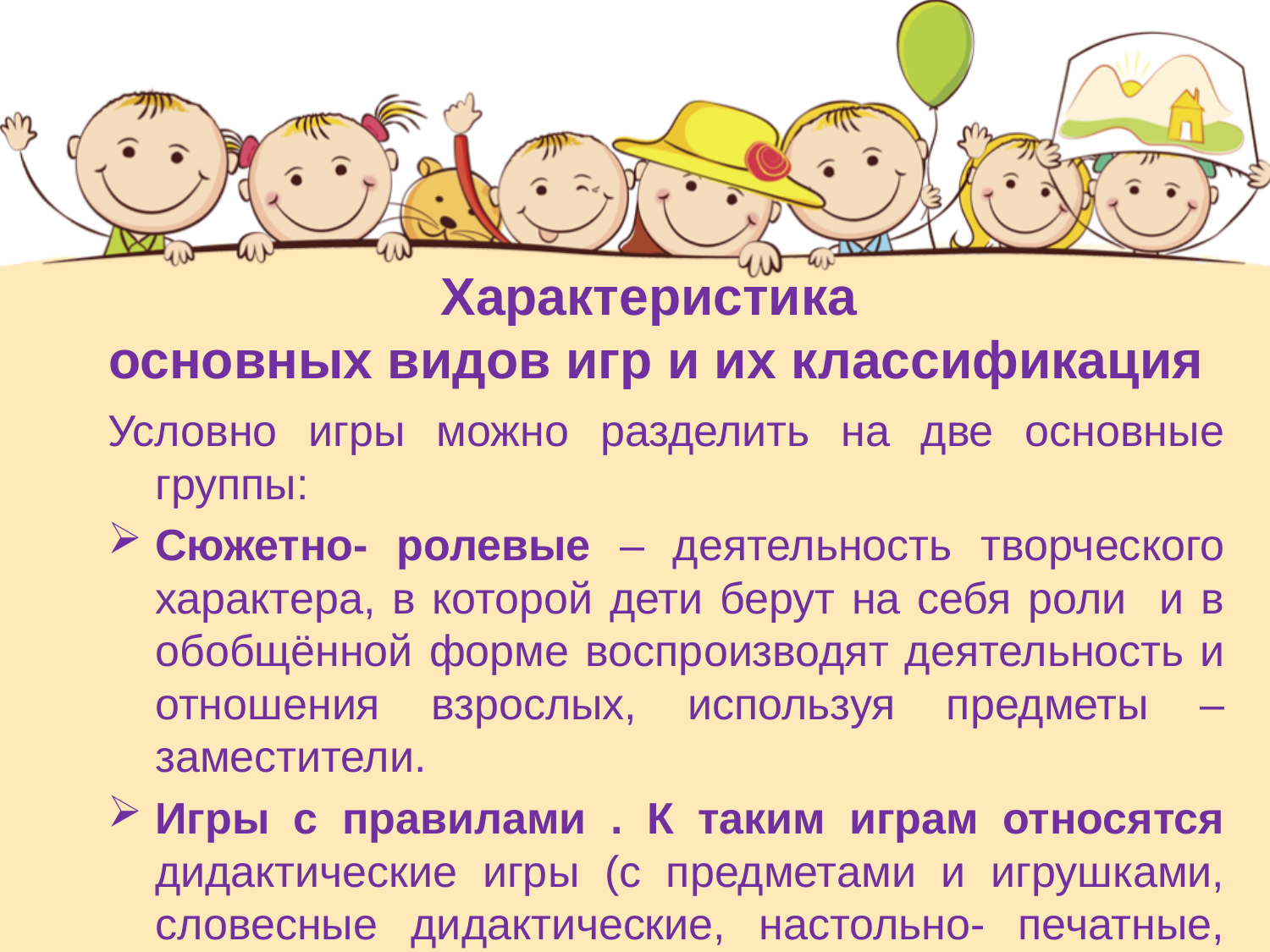

# Характеристика основных видов игр и их классификация
Условно игры можно разделить на две основные группы:
Сюжетно- ролевые – деятельность творческого характера, в которой дети берут на себя роли  и в обобщённой форме воспроизводят деятельность и отношения взрослых, используя предметы – заместители.
Игры с правилами . К таким играм относятся дидактические игры (с предметами и игрушками, словесные дидактические, настольно- печатные, музыкально- дидактические игры) и подвижные (сюжетные, бессюжетные, с  элементами спорта).